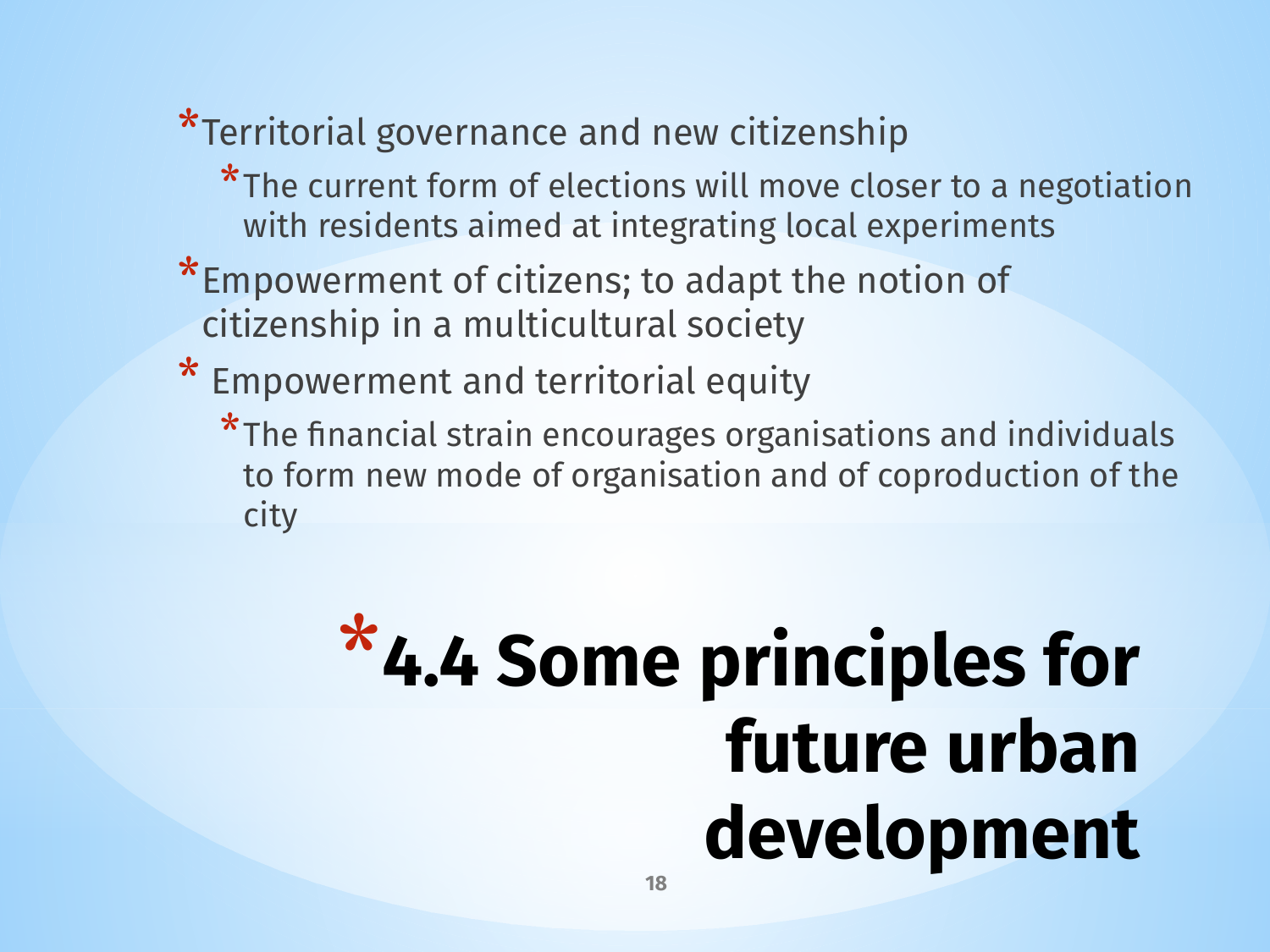

Territorial governance and new citizenship
The current form of elections will move closer to a negotiation with residents aimed at integrating local experiments
Empowerment of citizens; to adapt the notion of citizenship in a multicultural society
 Empowerment and territorial equity
The financial strain encourages organisations and individuals to form new mode of organisation and of coproduction of the city

# 4.4 Some principles for future urban development
18